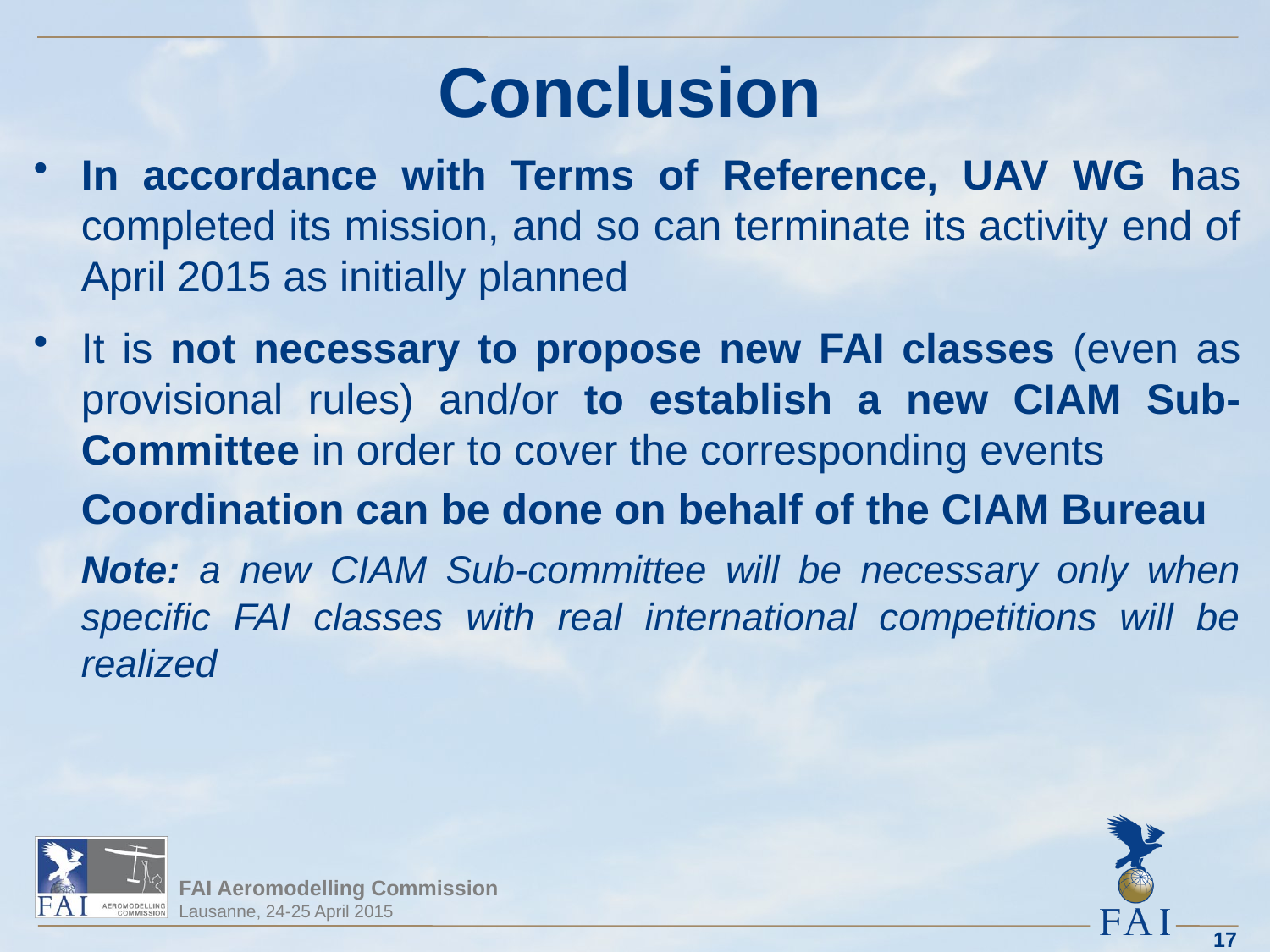

# Conclusion
In accordance with Terms of Reference, UAV WG has completed its mission, and so can terminate its activity end of April 2015 as initially planned
It is not necessary to propose new FAI classes (even as provisional rules) and/or to establish a new CIAM Sub-Committee in order to cover the corresponding events
	Coordination can be done on behalf of the CIAM Bureau
	Note: a new CIAM Sub-committee will be necessary only when specific FAI classes with real international competitions will be realized